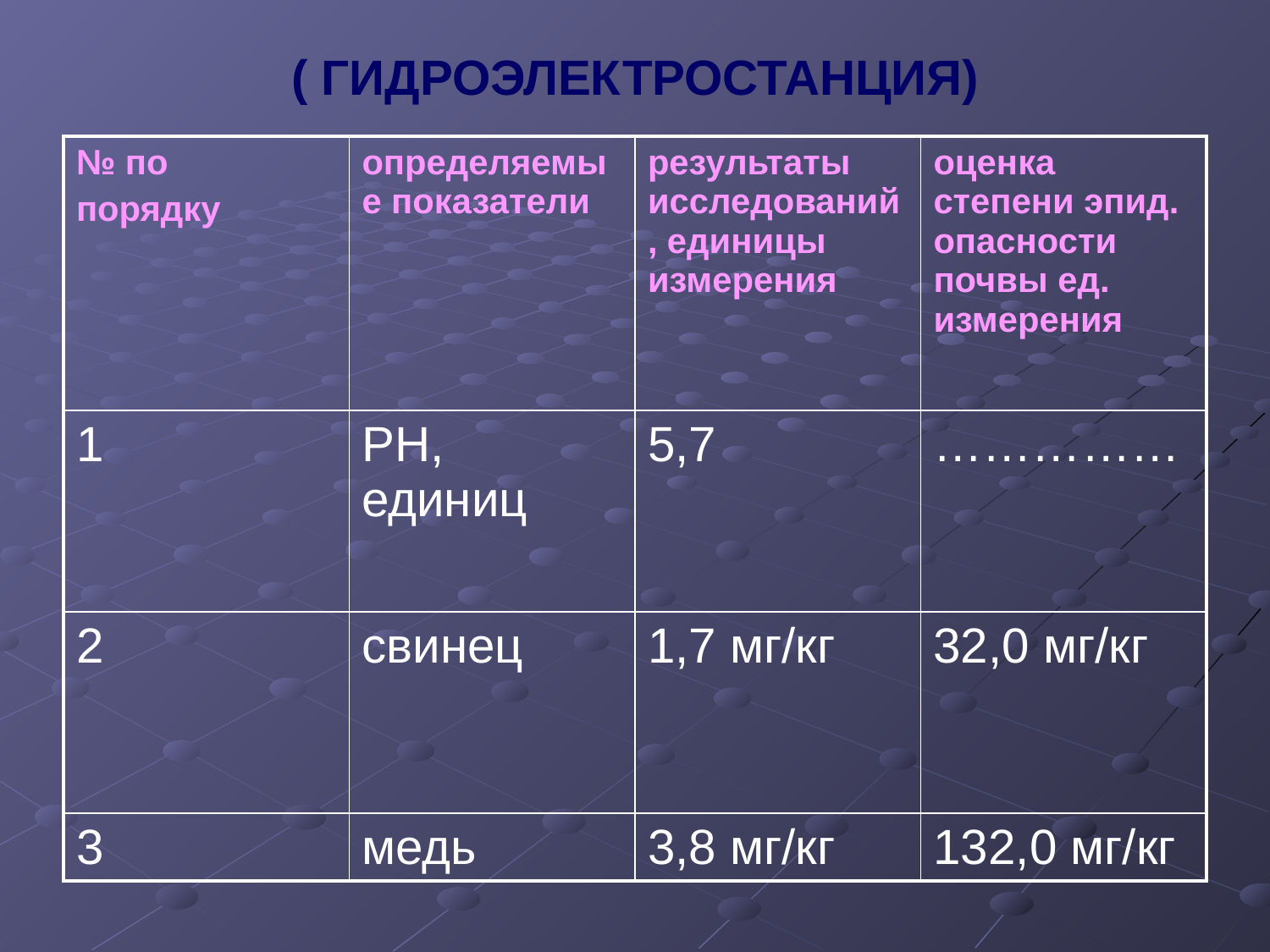

# ( ГИДРОЭЛЕКТРОСТАНЦИЯ)
| № по порядку | определяемые показатели | результаты исследований, единицы измерения | оценка степени эпид. опасности почвы ед. измерения |
| --- | --- | --- | --- |
| 1 | РН, единиц | 5,7 | …………… |
| 2 | свинец | 1,7 мг/кг | 32,0 мг/кг |
| 3 | медь | 3,8 мг/кг | 132,0 мг/кг |